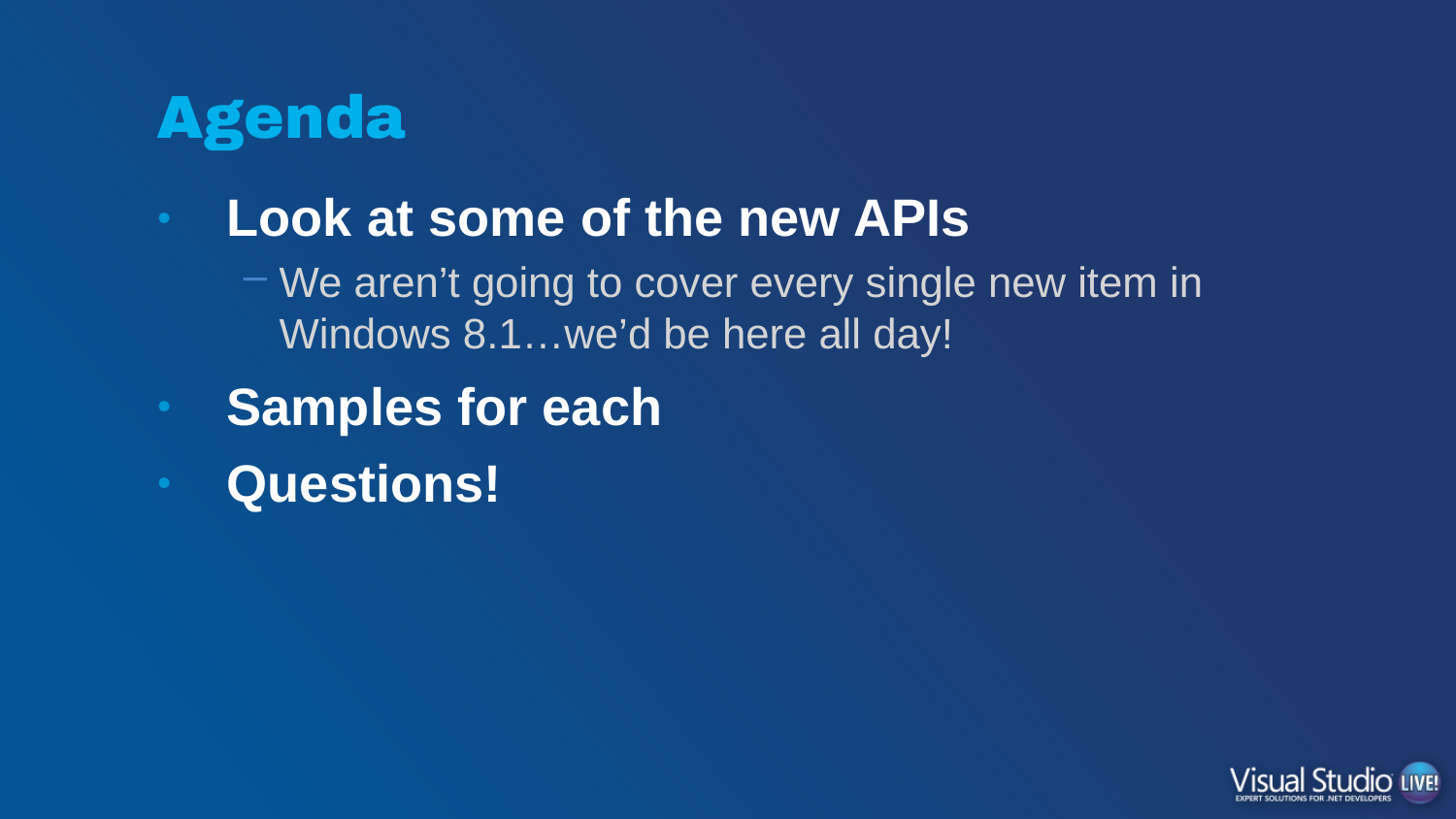

# Agenda
Look at some of the new APIs
We aren’t going to cover every single new item in Windows 8.1…we’d be here all day!
Samples for each
Questions!